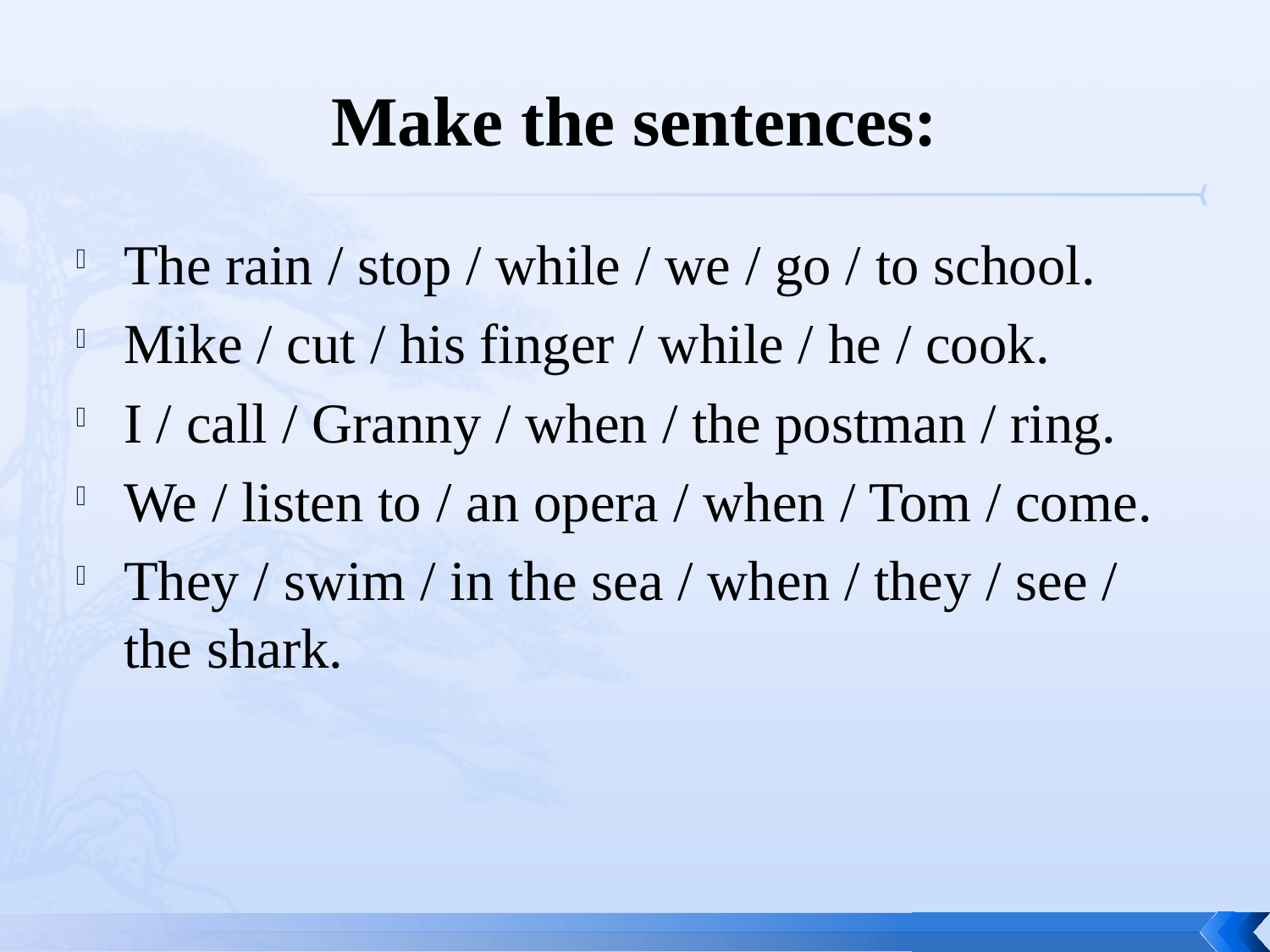

# Make the sentences:
The rain / stop / while / we / go / to school.
Mike / cut / his finger / while / he / cook.
I / call / Granny / when / the postman / ring.
We / listen to / an opera / when / Tom / come.
They / swim / in the sea / when / they / see / the shark.